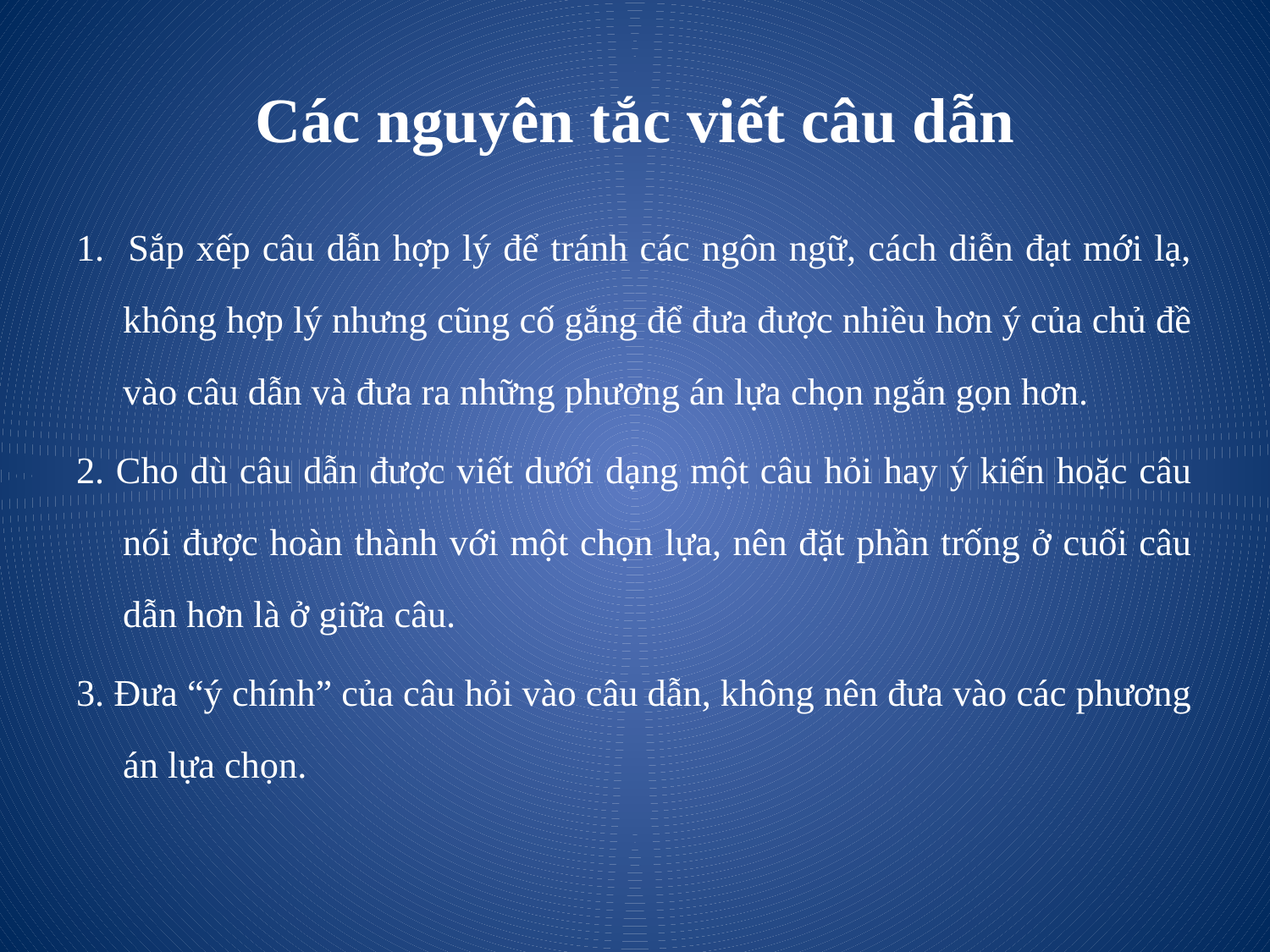

# Các nguyên tắc viết câu dẫn
1.  Sắp xếp câu dẫn hợp lý để tránh các ngôn ngữ, cách diễn đạt mới lạ, không hợp lý nhưng cũng cố gắng để đưa được nhiều hơn ý của chủ đề vào câu dẫn và đưa ra những phương án lựa chọn ngắn gọn hơn.
2. Cho dù câu dẫn được viết dưới dạng một câu hỏi hay ý kiến hoặc câu nói được hoàn thành với một chọn lựa, nên đặt phần trống ở cuối câu dẫn hơn là ở giữa câu.
3. Đưa “ý chính” của câu hỏi vào câu dẫn, không nên đưa vào các phương án lựa chọn.